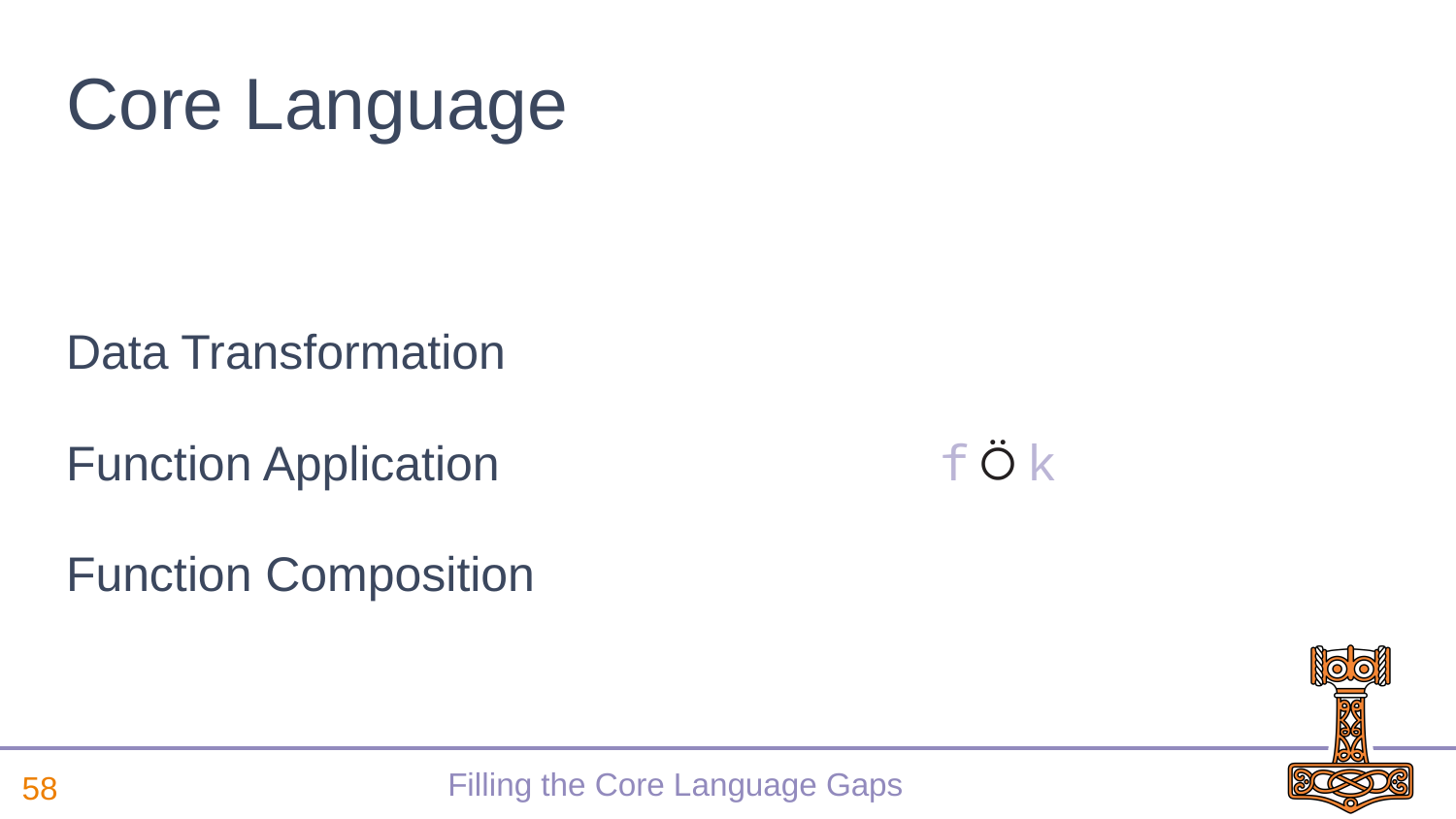

# Core Language

Data Transformation
Function Application				f⍥k
Function Composition